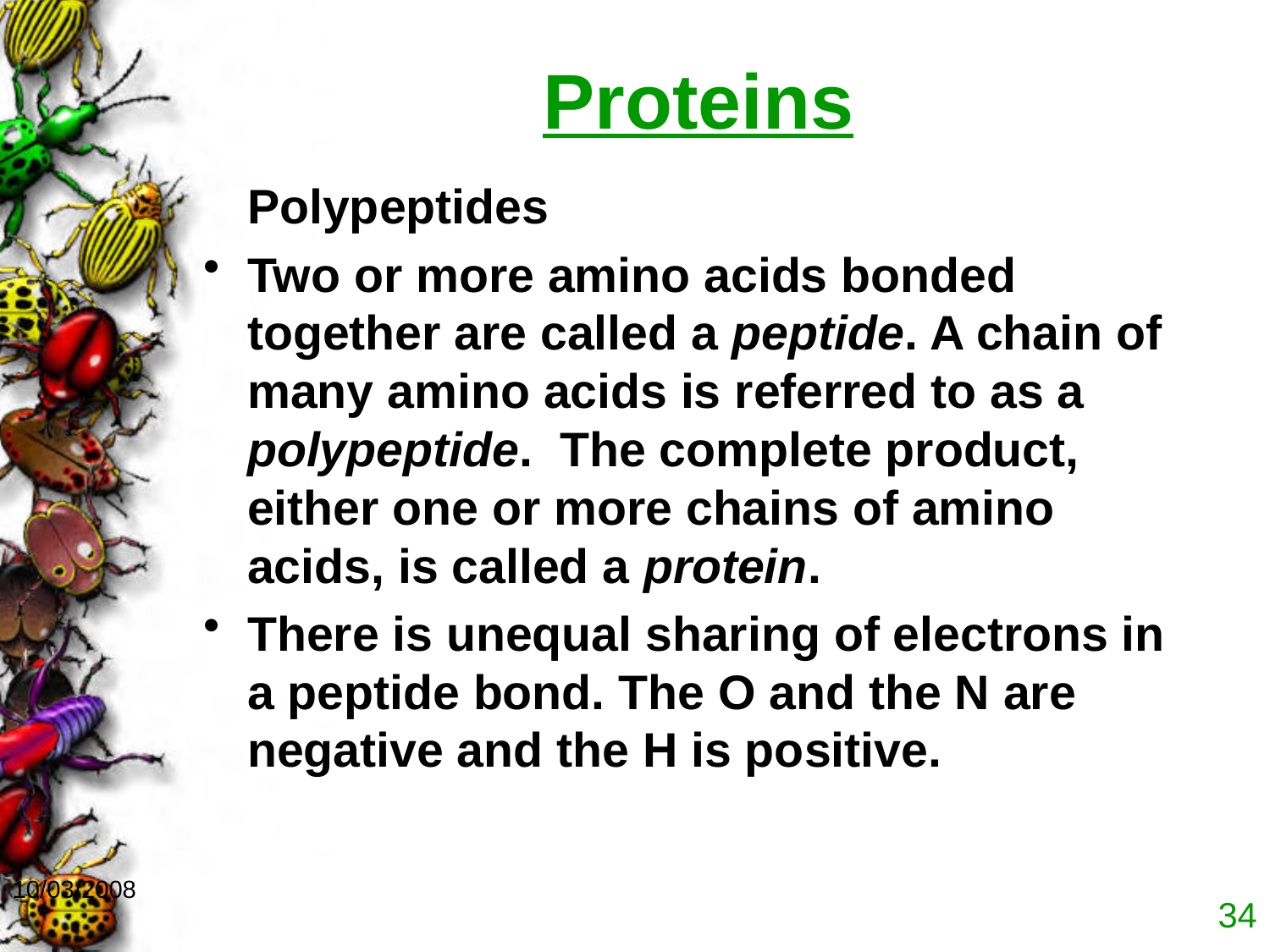

# Proteins
	Polypeptides
Two or more amino acids bonded together are called a peptide. A chain of many amino acids is referred to as a polypeptide.  The complete product, either one or more chains of amino acids, is called a protein.
There is unequal sharing of electrons in a peptide bond. The O and the N are negative and the H is positive.

10/03/2008
34